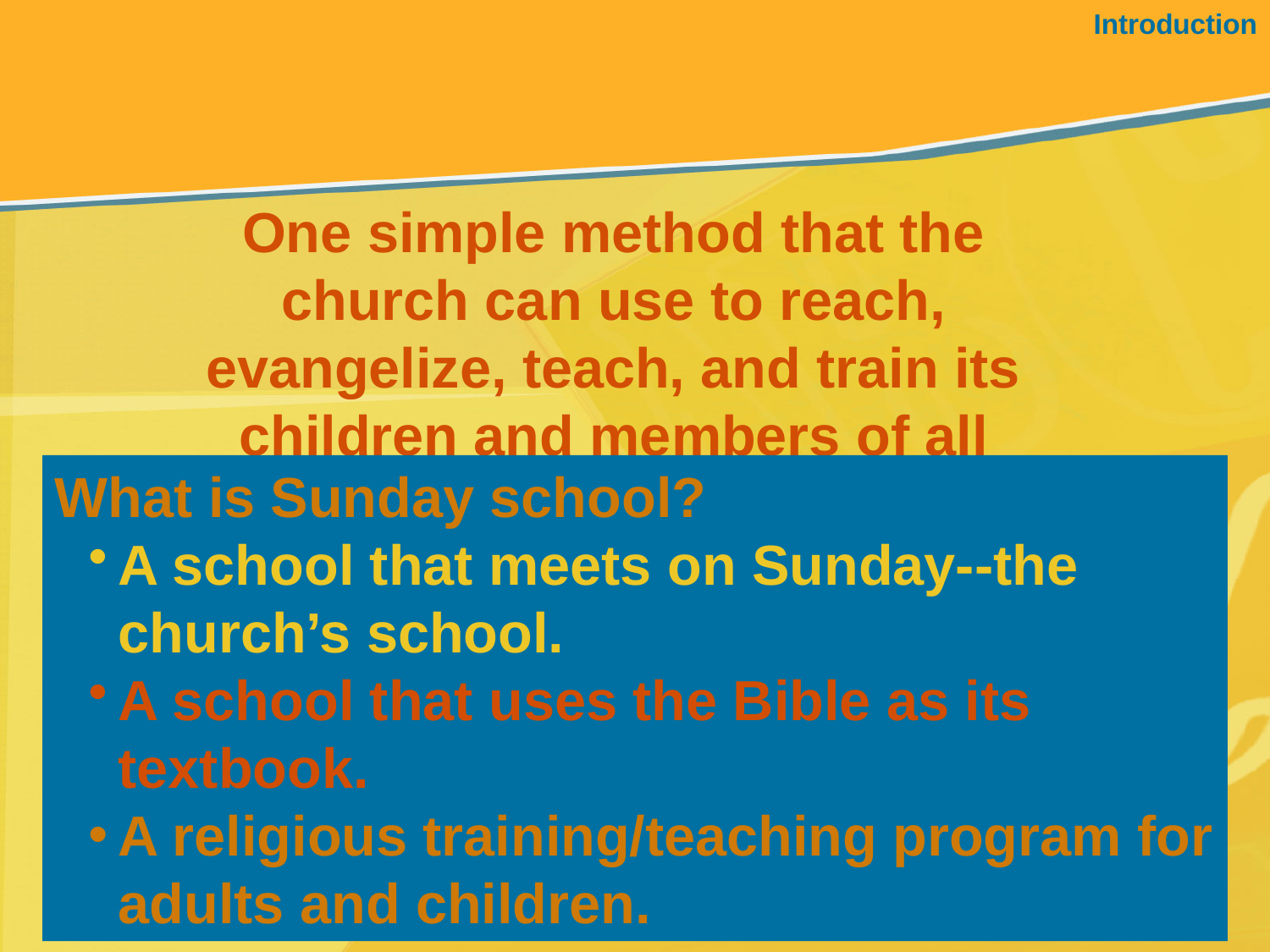

Introduction
One simple method that the church can use to reach, evangelize, teach, and train its children and members of all ages is Sunday school.
What is Sunday school?
A school that meets on Sunday‑‑the church’s school.
A school that uses the Bible as its textbook.
A religious training/teaching program for adults and children.